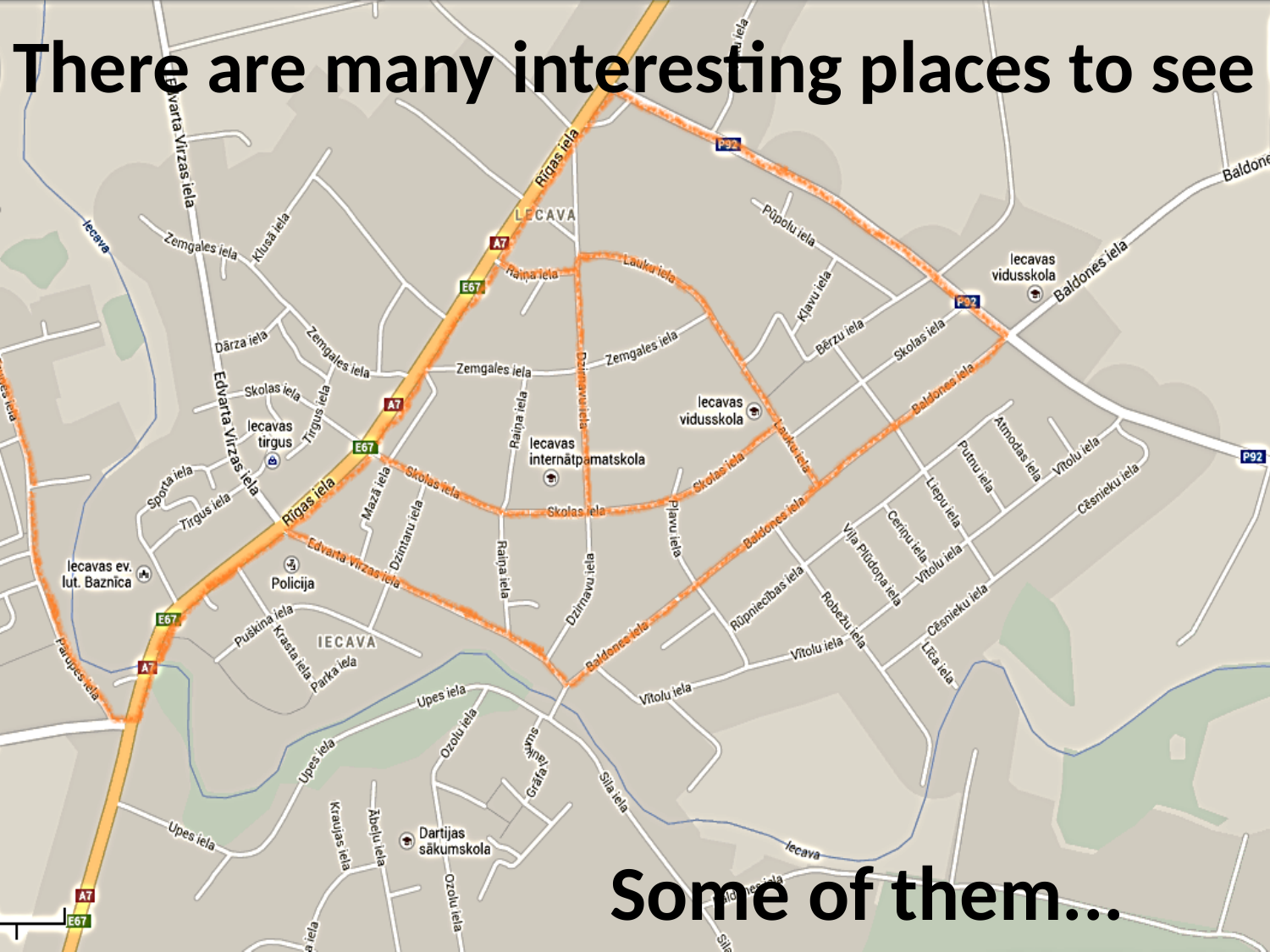

# There are many interesting places to see
Some of them...